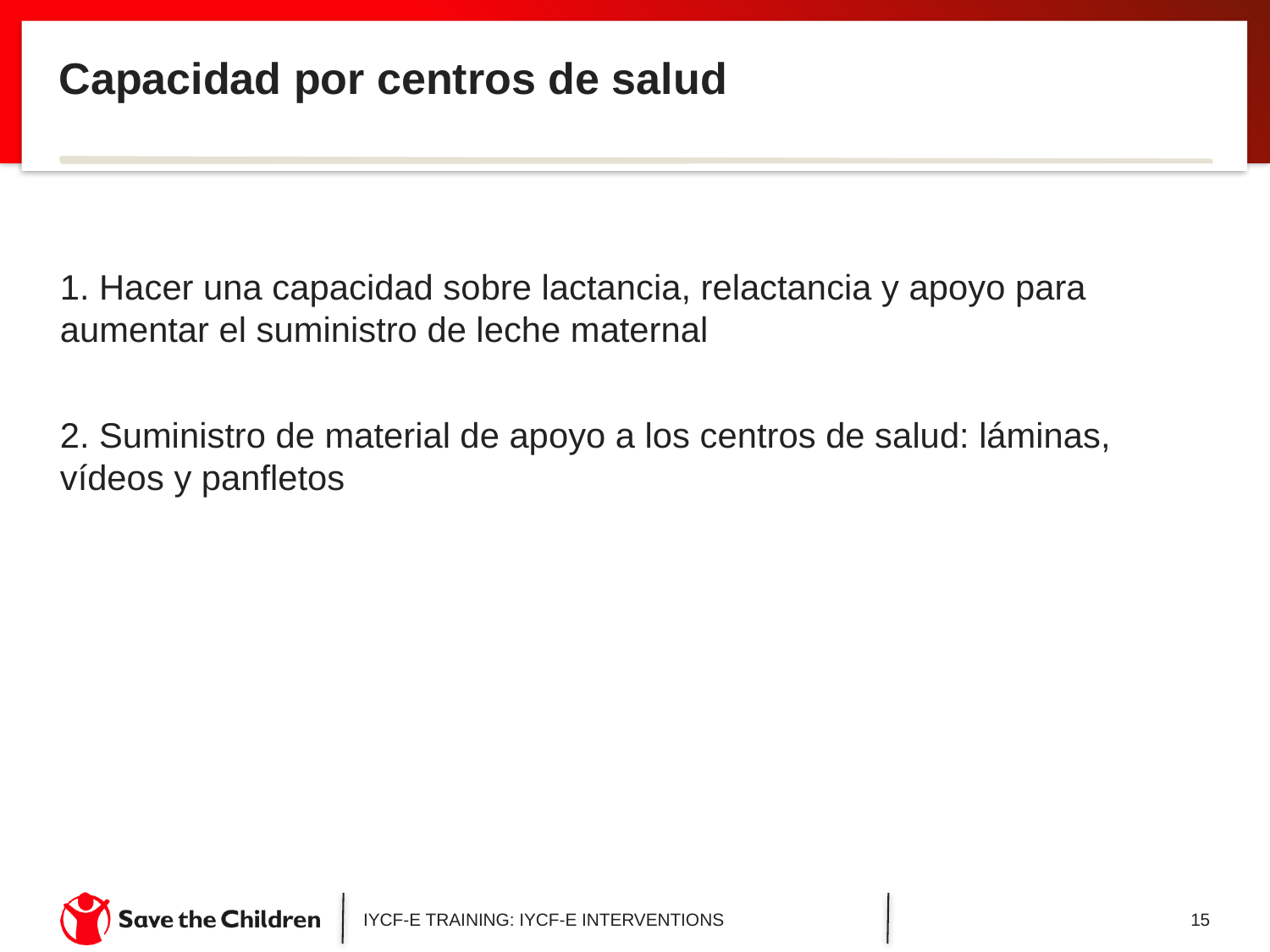

# Capacidad por centros de salud

1. Hacer una capacidad sobre lactancia, relactancia y apoyo para aumentar el suministro de leche maternal

2. Suministro de material de apoyo a los centros de salud: láminas, vídeos y panfletos

IYCF-E TRAINING: IYCF-E INTERVENTIONS
15